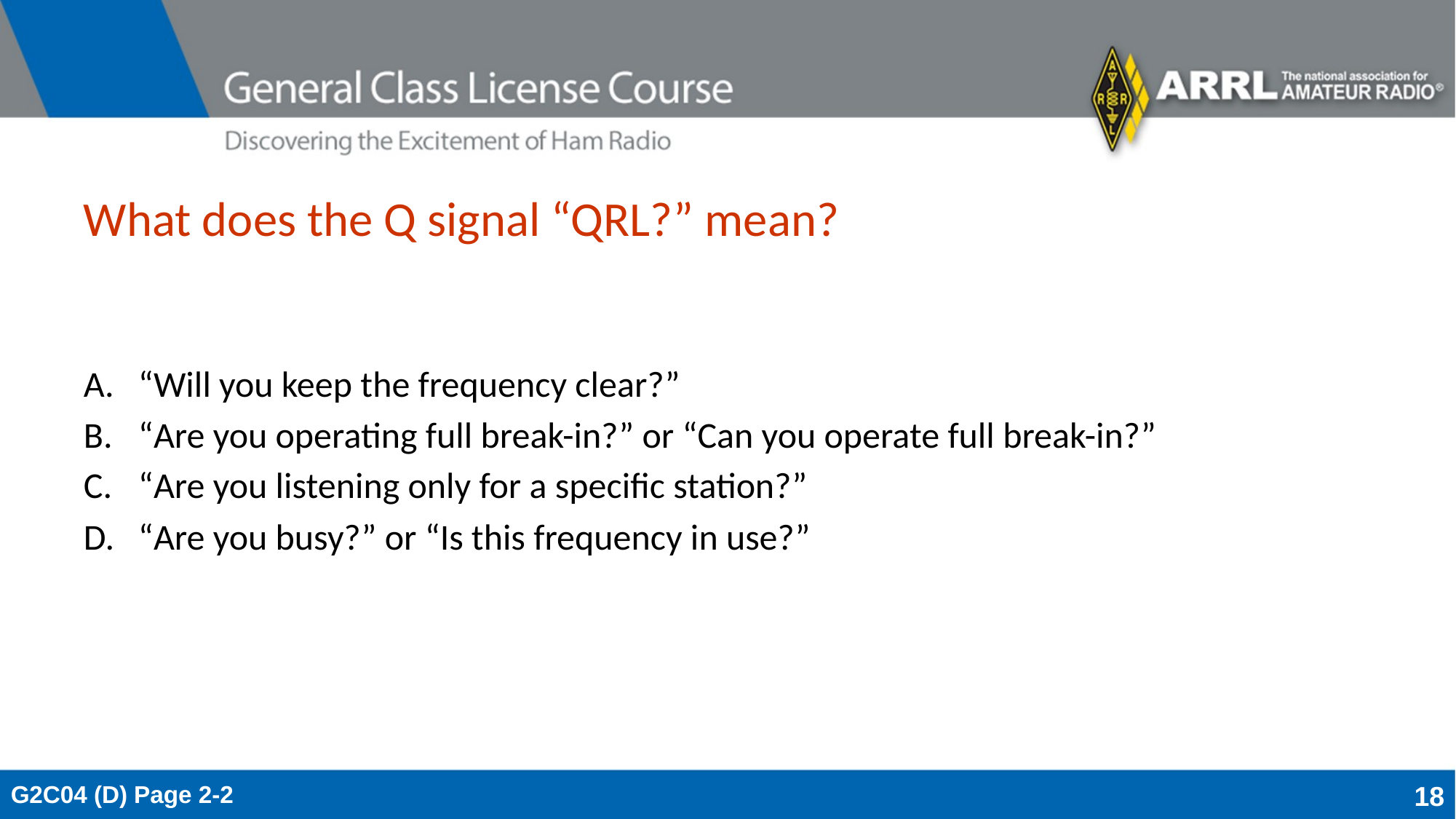

# What does the Q signal “QRL?” mean?
“Will you keep the frequency clear?”
“Are you operating full break-in?” or “Can you operate full break-in?”
“Are you listening only for a specific station?”
“Are you busy?” or “Is this frequency in use?”
G2C04 (D) Page 2-2
18